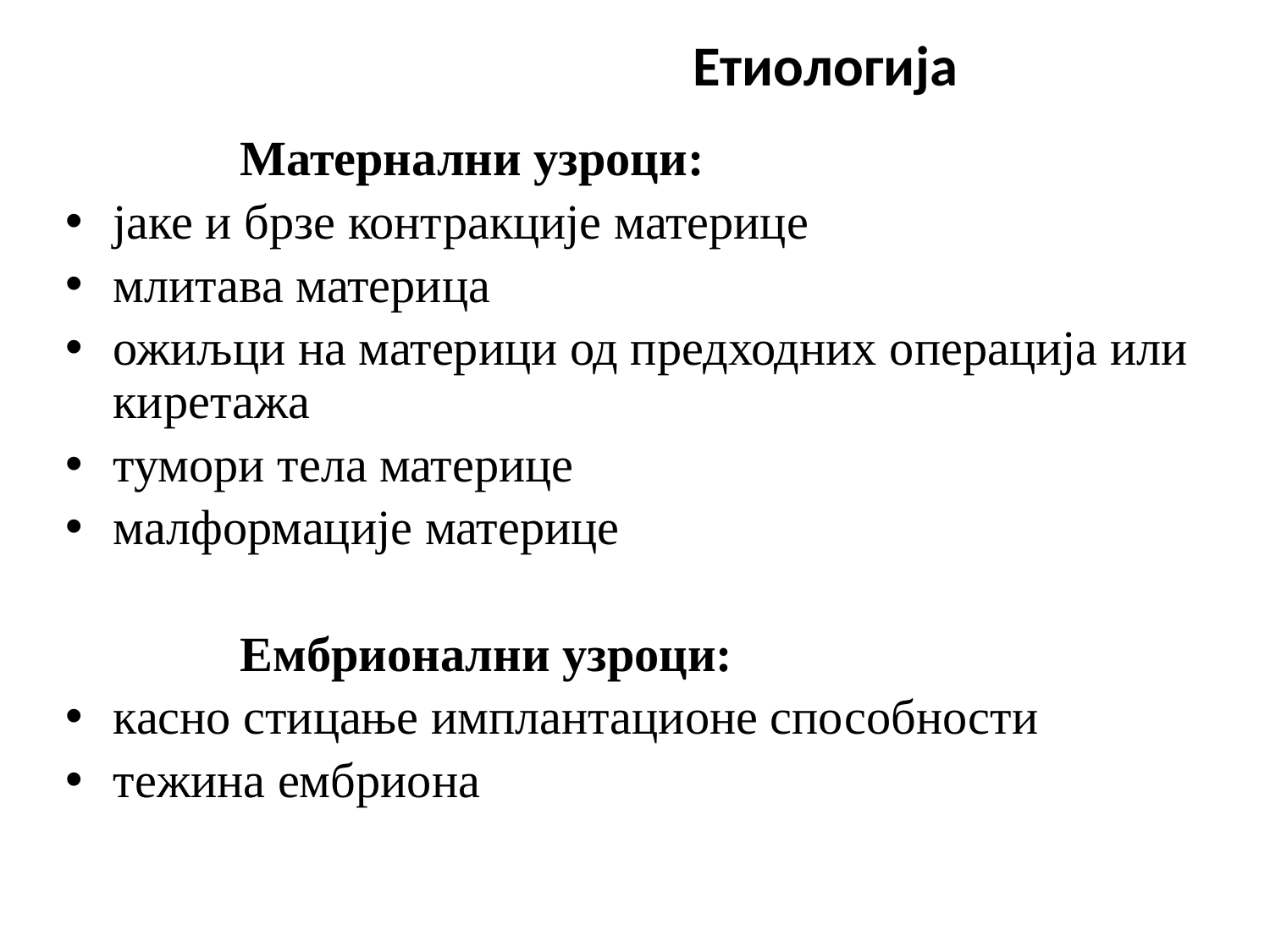

# Етиолoгија
		Матернални узроци:
јаке и брзе контракције материце
млитава материца
ожиљци на материци од предходних операција или киретажа
тумори тела материце
малформације материце

		Ембрионални узроци:
касно стицање имплантационе способности
тежина ембриона